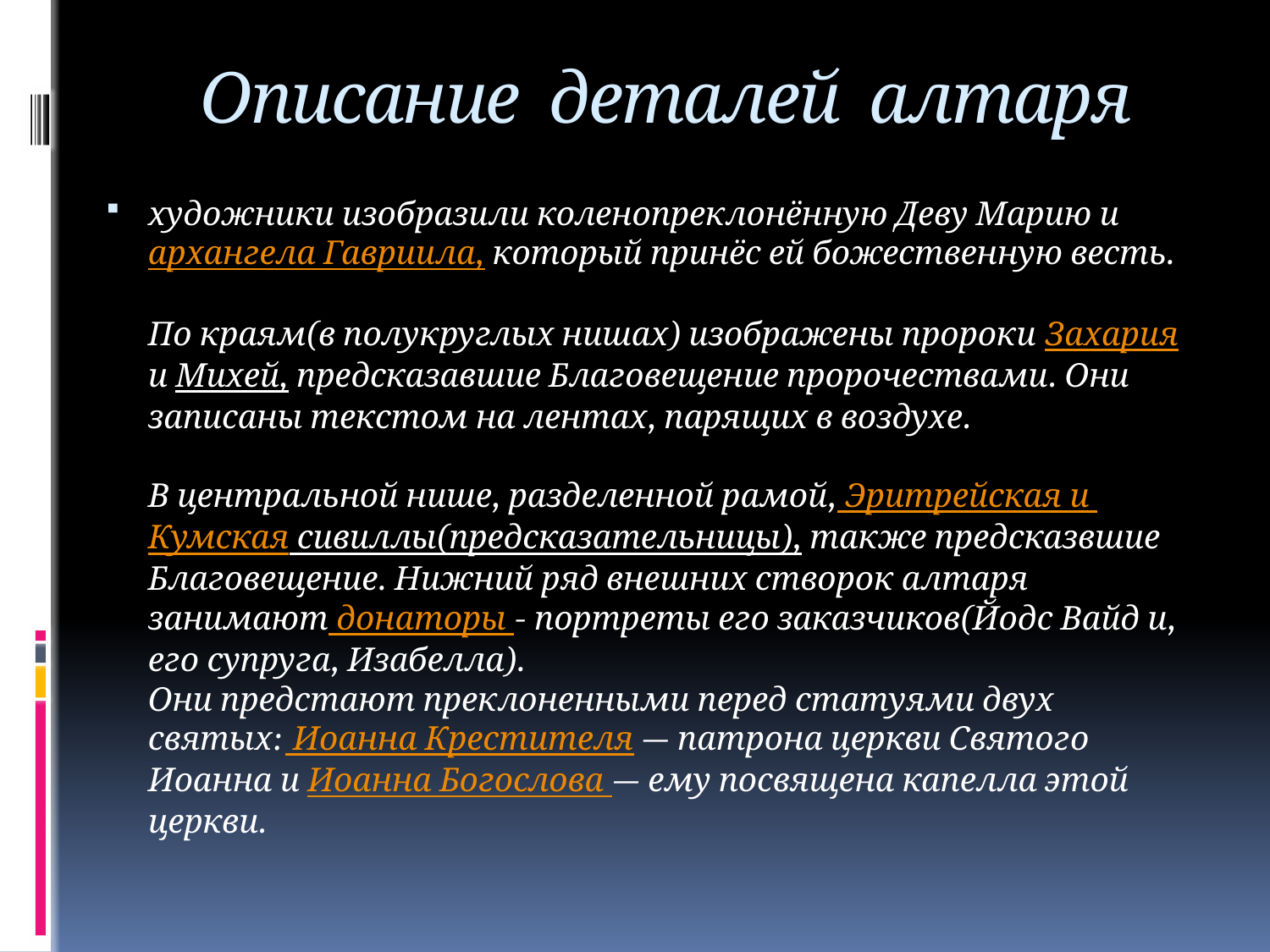

# Описание  деталей  алтаря
художники изобразили коленопреклонённую Деву Марию и архангела Гавриила, который принёс ей божественную весть.
По краям(в полукруглых нишах) изображены пророки Захария и Михей, предсказавшие Благовещение пророчествами. Они записаны текстом на лентах, парящих в воздухе.
В центральной нише, разделенной рамой, Эритрейская и Кумская сивиллы(предсказательницы), также предсказвшие Благовещение. Нижний ряд внешних створок алтаря занимают донаторы - портреты его заказчиков(Йодс Вайд и, его супруга, Изабелла).
Они предстают преклоненными перед статуями двух святых: Иоанна Крестителя — патрона церкви Святого Иоанна и Иоанна Богослова — ему посвящена капелла этой церкви.